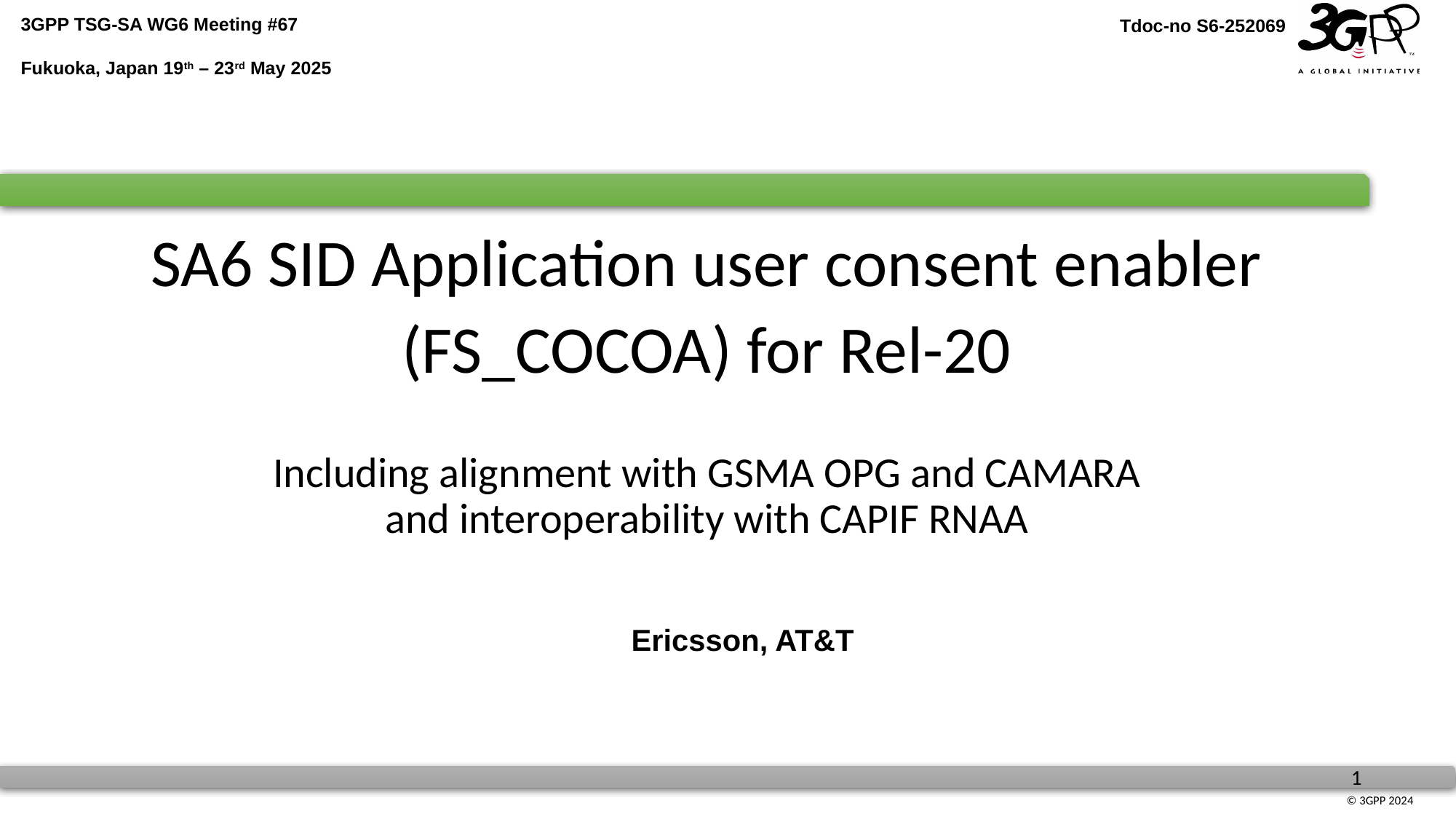

SA6 SID Application user consent enabler
(FS_COCOA) for Rel-20

Including alignment with GSMA OPG and CAMARA
and interoperability with CAPIF RNAA

Ericsson, AT&T